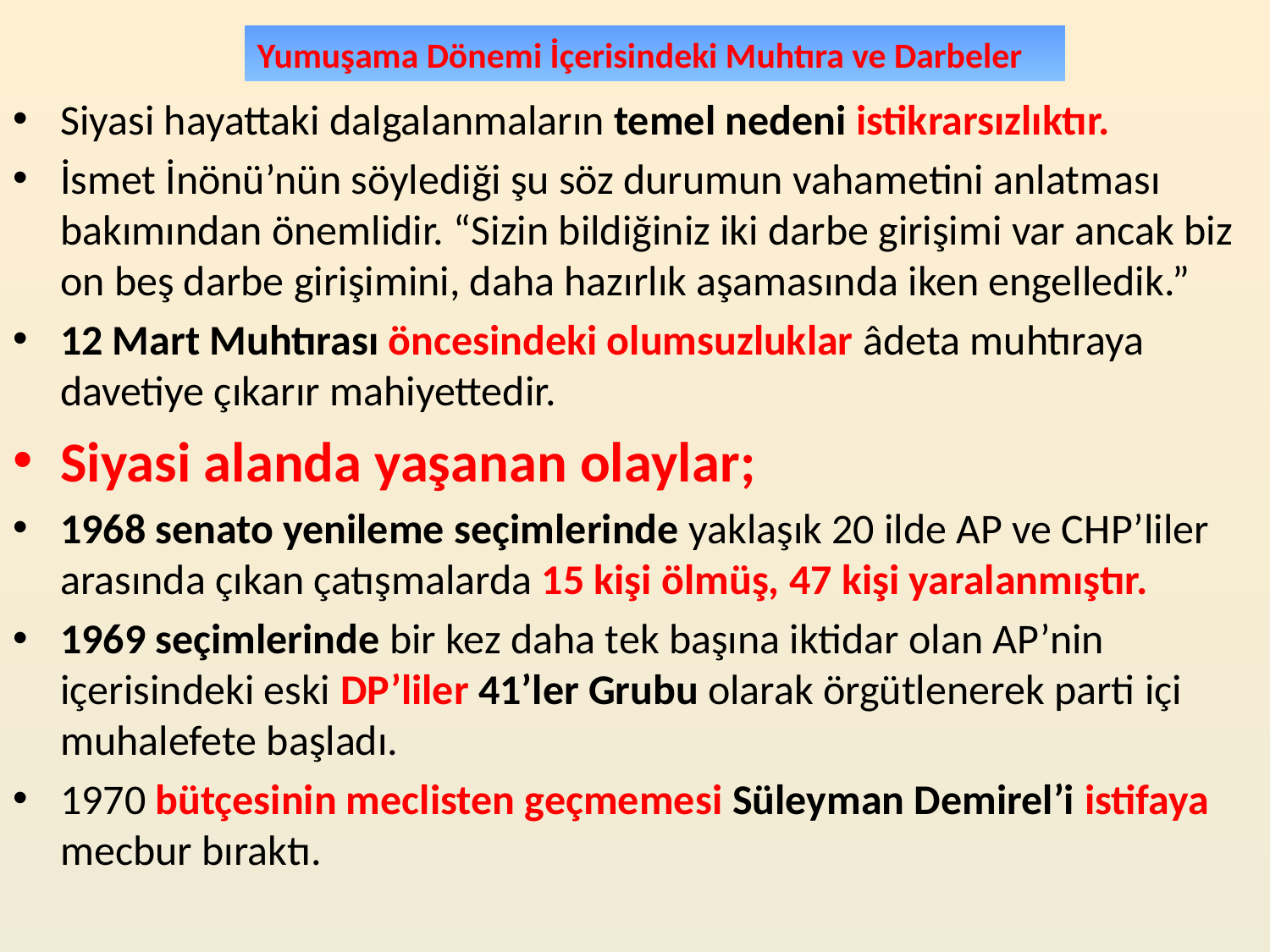

Yumuşama Dönemi İçerisindeki Muhtıra ve Darbeler
Siyasi hayattaki dalgalanmaların temel nedeni istikrarsızlıktır.
İsmet İnönü’nün söylediği şu söz durumun vahametini anlatması bakımından önemlidir. “Sizin bildiğiniz iki darbe girişimi var ancak biz on beş darbe girişimini, daha hazırlık aşamasında iken engelledik.”
12 Mart Muhtırası öncesindeki olumsuzluklar âdeta muhtıraya davetiye çıkarır mahiyettedir.
Siyasi alanda yaşanan olaylar;
1968 senato yenileme seçimlerinde yaklaşık 20 ilde AP ve CHP’liler arasında çıkan çatışmalarda 15 kişi ölmüş, 47 kişi yaralanmıştır.
1969 seçimlerinde bir kez daha tek başına iktidar olan AP’nin içerisindeki eski DP’liler 41’ler Grubu olarak örgütlenerek parti içi muhalefete başladı.
1970 bütçesinin meclisten geçmemesi Süleyman Demirel’i istifaya mecbur bıraktı.